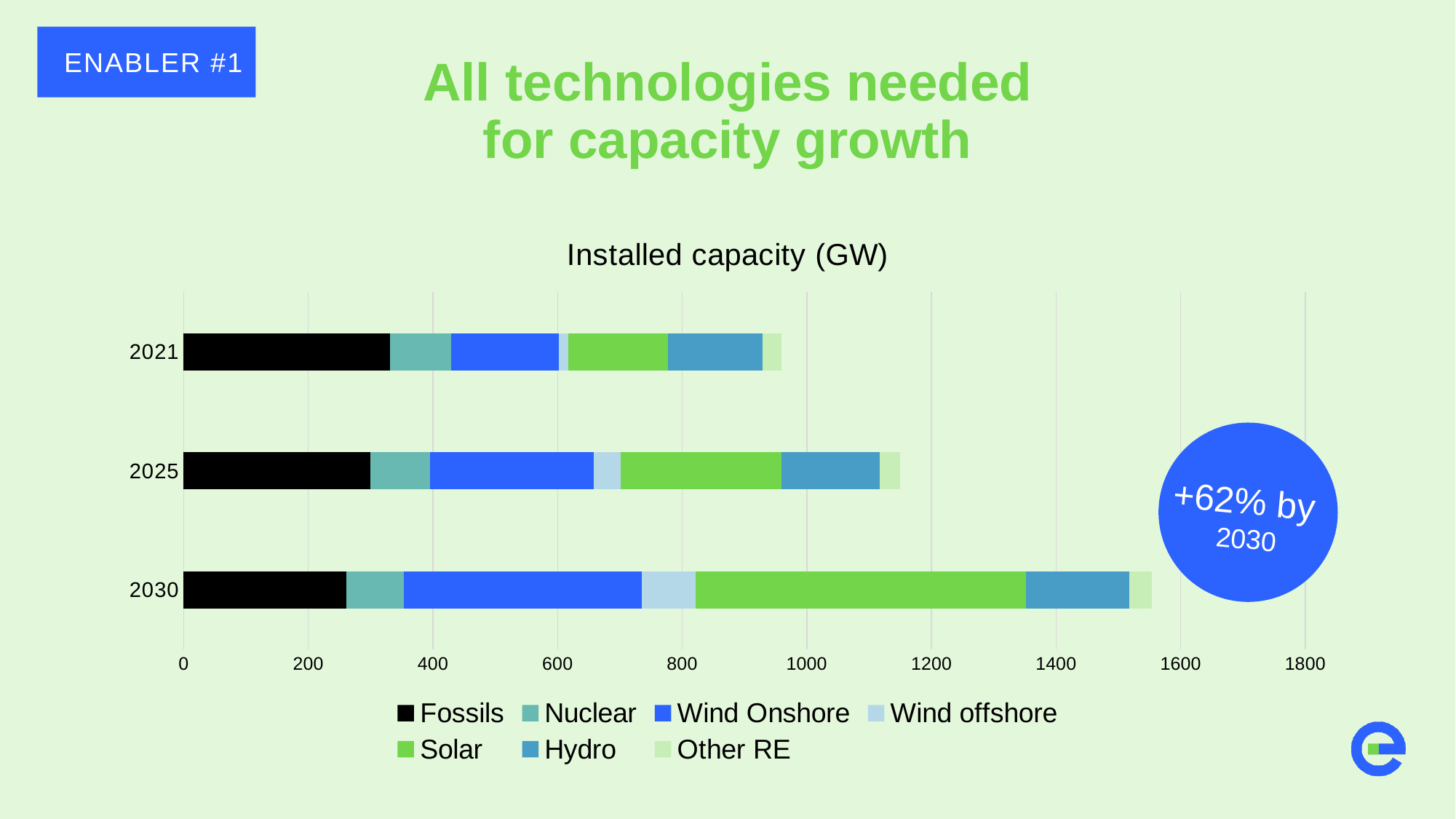

All technologies needed
for capacity growth
ENABLER #1

### Chart: Installed capacity (GW)

| Category | Fossils | Nuclear | Wind Onshore | Wind offshore | Solar  | Hydro | Other RE |
|---|---|---|---|---|---|---|---|
| 2030 | 261.0 | 92.0 | 382.0 | 87.0 | 530.0 | 165.84841350000002 | 35.96960678851451 |
| 2025 | 299.8233333333333 | 95.1888888888889 | 262.49611111111113 | 43.66444444444444 | 257.99 | 157.54818377777778 | 32.78113189425726 |
| 2021 | 330.88199999999995 | 97.74000000000001 | 173.293 | 15.396 | 160.382 | 150.908 | 30.97496840000008 |
+62% by
2030